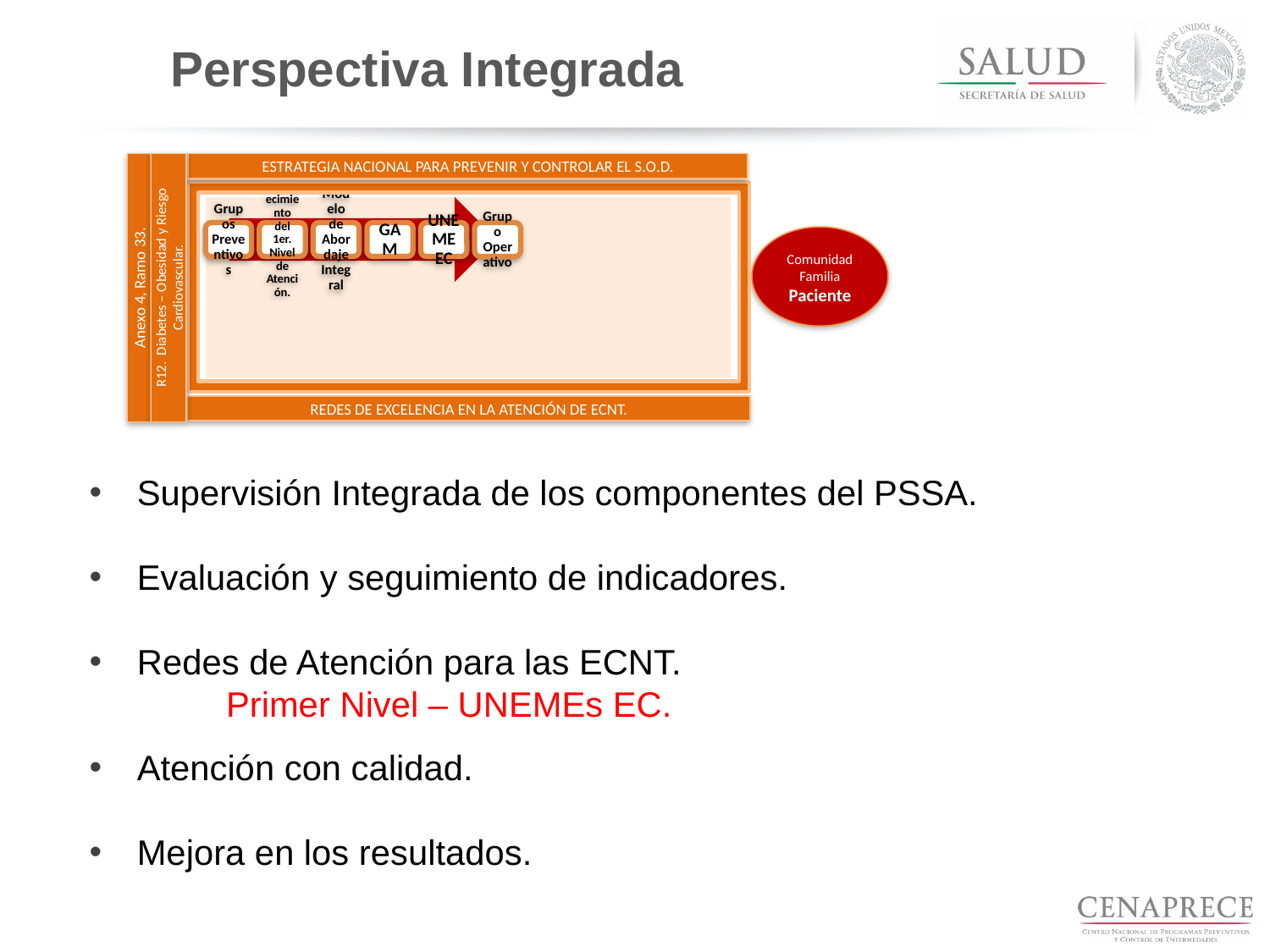

Perspectiva Integrada
ESTRATEGIA NACIONAL PARA PREVENIR Y CONTROLAR EL S.O.D.

Grupos Preventivos
Fortalecimiento del 1er. Nivel de Atención.
Modelo de Abordaje Integral
GAM
UNEME EC
Grupo Operativo

Comunidad
Familia Paciente

R12.  Diabetes – Obesidad y Riesgo Cardiovascular.
Anexo 4, Ramo 33.
REDES DE EXCELENCIA EN LA ATENCIÓN DE ECNT.
Supervisión Integrada de los componentes del PSSA.

Evaluación y seguimiento de indicadores.

Redes de Atención para las ECNT.
 Primer Nivel – UNEMEs EC.

Atención con calidad.

Mejora en los resultados.